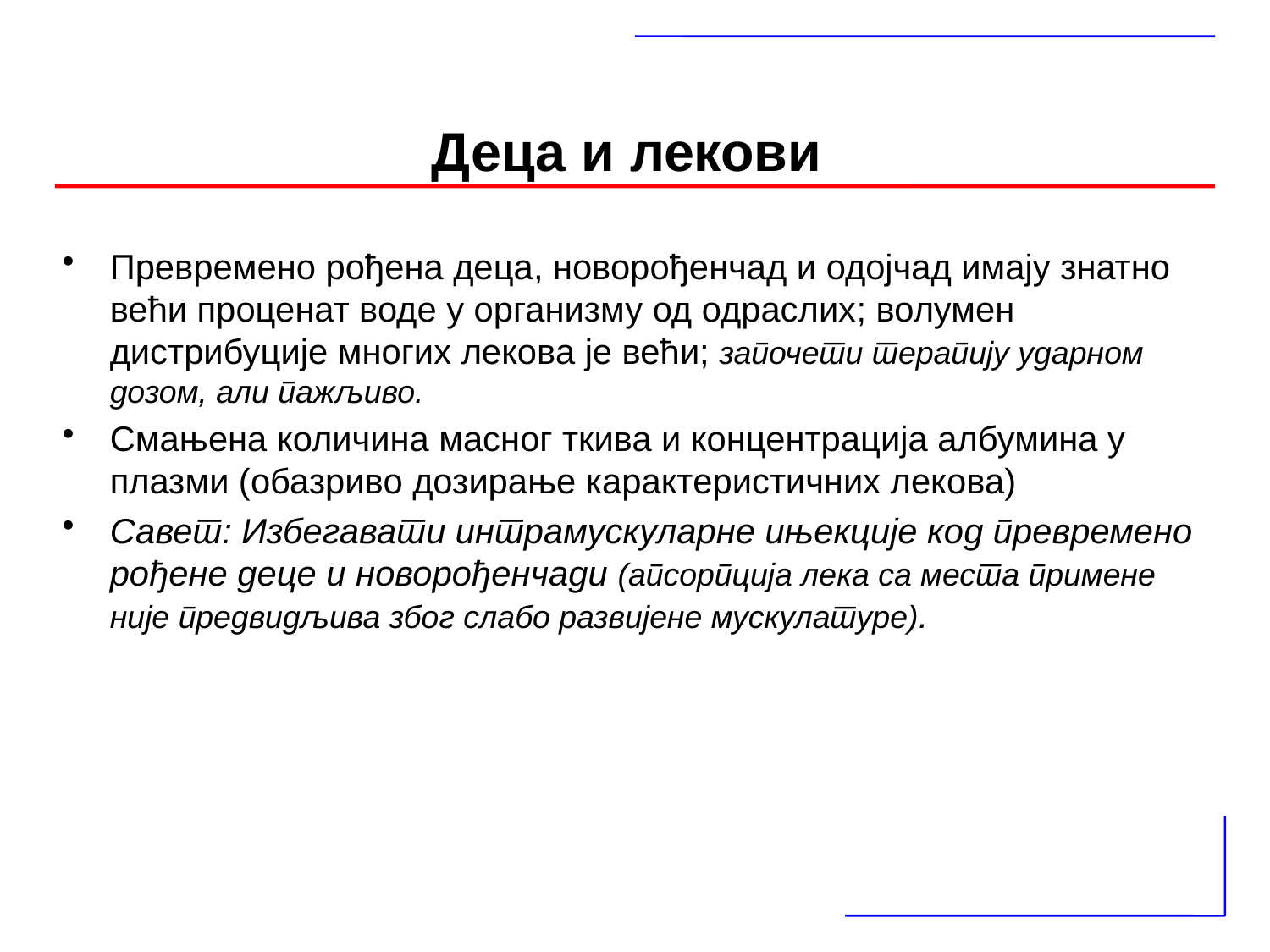

# Деца и лекови
Превремено рођена деца, новорођенчад и одојчад имају знатно већи проценат воде у организму од одраслих; волумен дистрибуције многих лекова је већи; започети терапију ударном дозом, али пажљиво.
Смањена количина масног ткива и концентрација албумина у плазми (обазриво дозирање карактеристичних лекова)
Савет: Избегавати интрамускуларне ињекције код превремено рођене деце и новорођенчади (апсорпција лека са места примене није предвидљива због слабо развијене мускулатуре).